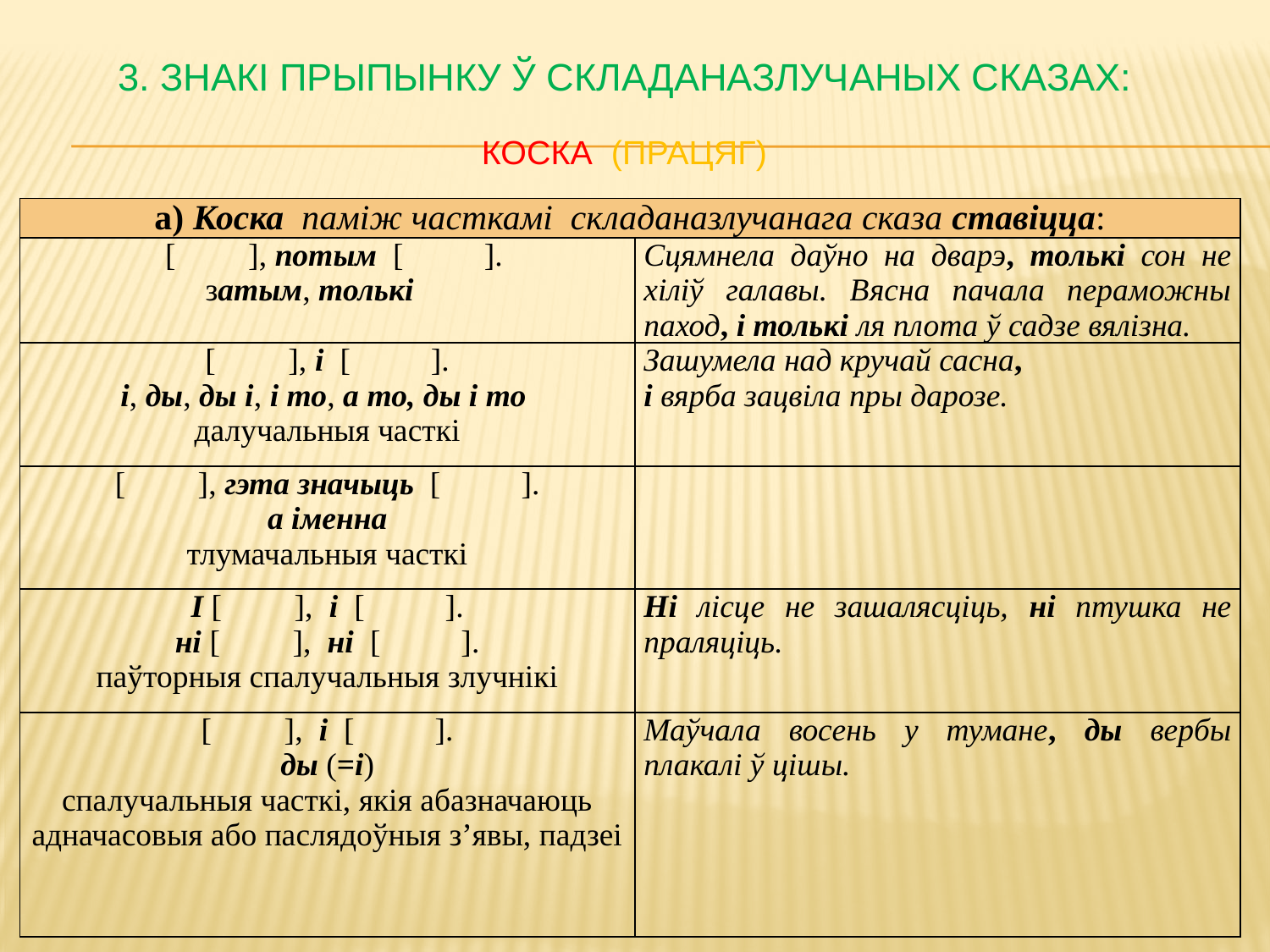

# 3. Знакі прыпынку ў СКЛАДАНАЗЛУЧАНЫХ сказах: коска  (працяг)
| а) Коска паміж часткамі складаназлучанага сказа ставіцца: |  |
| --- | --- |
| [ ], потым [ ]. затым, толькі | Сцямнела даўно на дварэ, толькі сон не хіліў галавы. Вясна пачала пераможны паход, і толькі ля плота ў садзе вялізна. |
| [ ], і [ ]. і, ды, ды і, і то, а то, ды і то далучальныя часткі | Зашумела над кручай сасна, і вярба зацвіла пры дарозе. |
| [ ], гэта значыць [ ]. а іменна тлумачальныя часткі |  |
| І [ ], і [ ]. ні [ ], ні [ ]. паўторныя спалучальныя злучнікі | Ні лісце не зашалясціць, ні птушка не праляціць. |
| [ ], і [ ]. ды (=і) спалучальныя часткі, якія абазначаюць адначасовыя або паслядоўныя з’явы, падзеі | Маўчала восень у тумане, ды вербы плакалі ў цішы. |